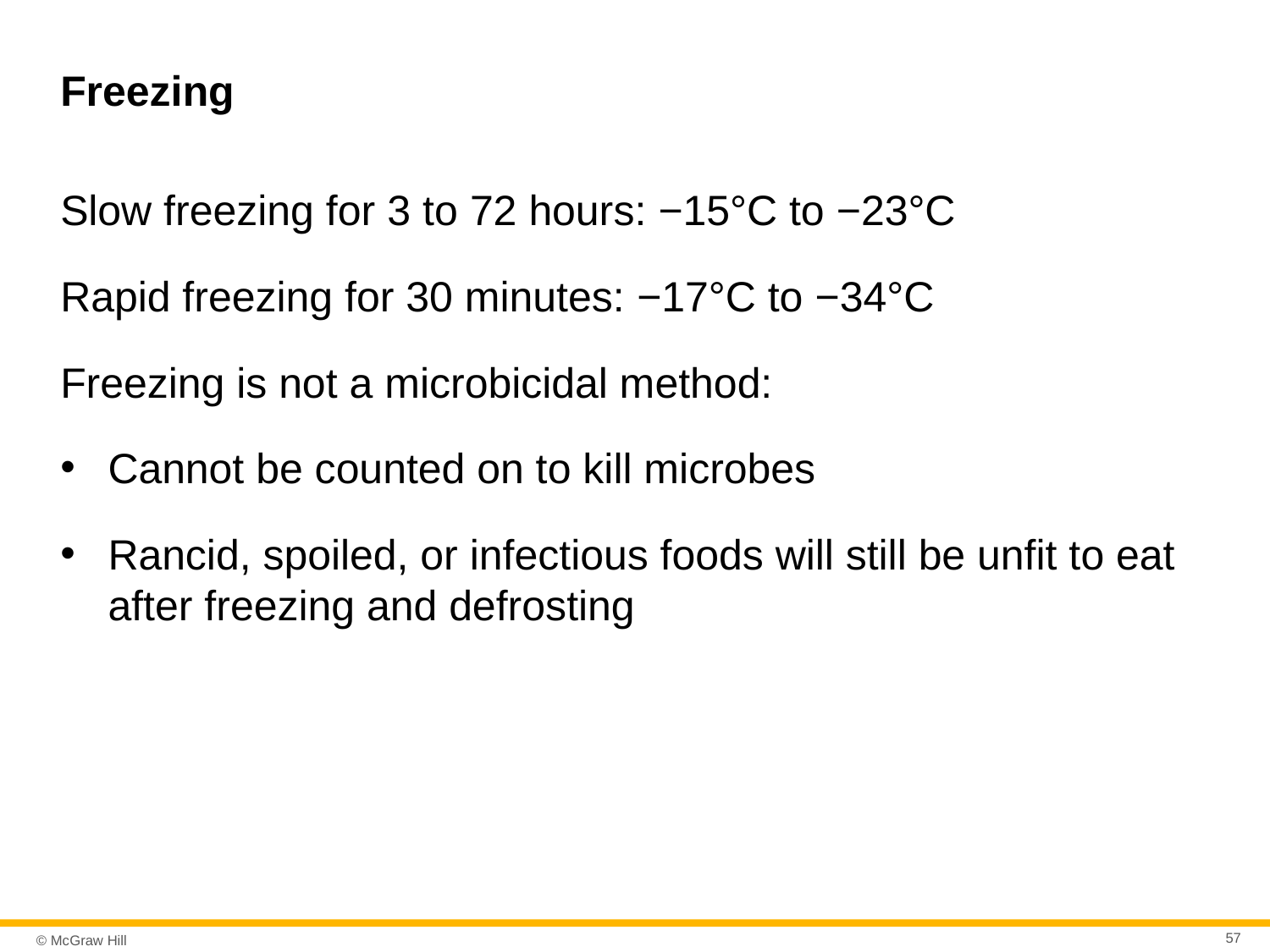

# Freezing
Slow freezing for 3 to 72 hours: −15°C to −23°C
Rapid freezing for 30 minutes: −17°C to −34°C
Freezing is not a microbicidal method:
Cannot be counted on to kill microbes
Rancid, spoiled, or infectious foods will still be unfit to eat after freezing and defrosting